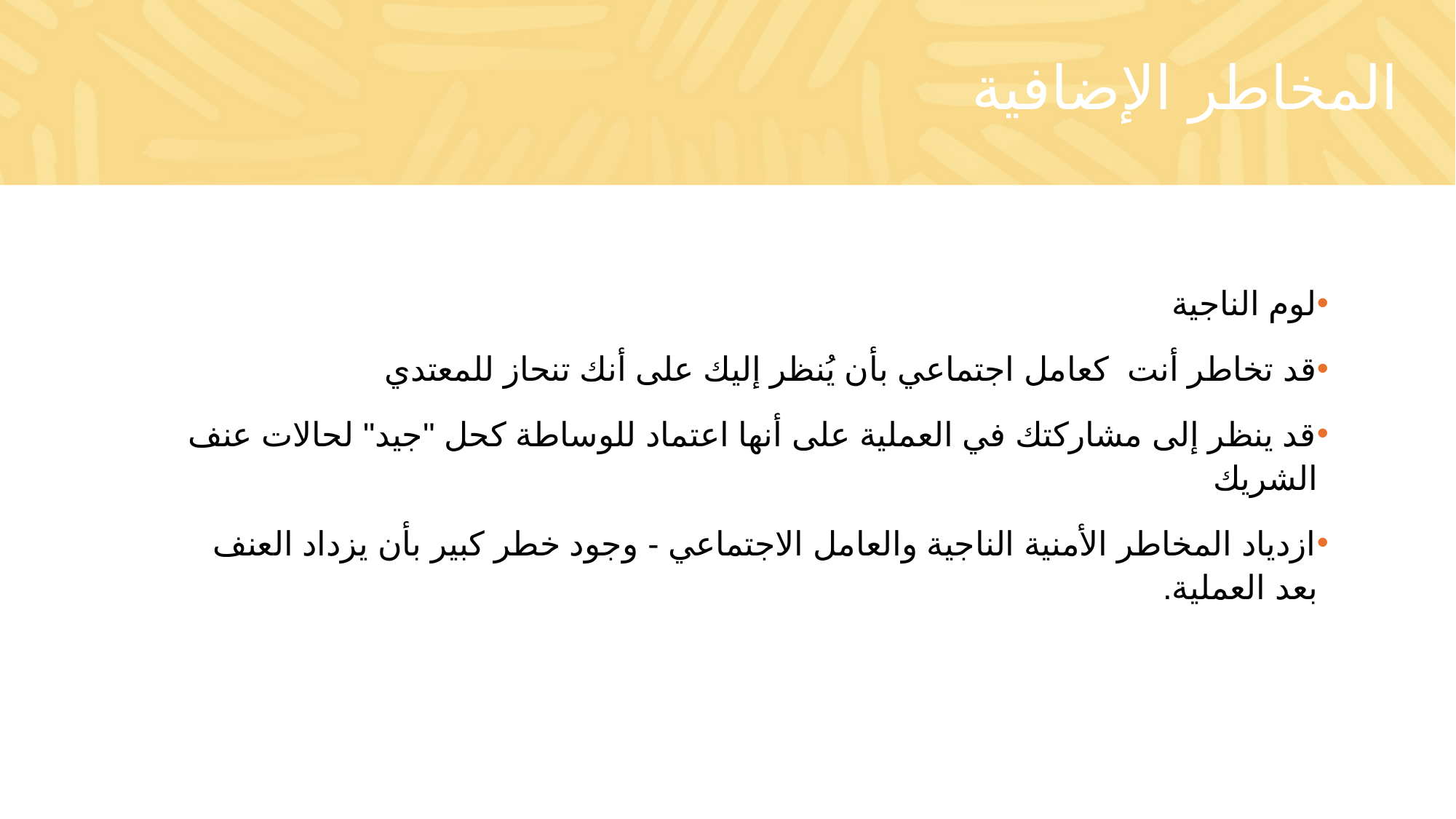

# المخاطر الإضافية
لوم الناجية
قد تخاطر أنت  كعامل اجتماعي بأن يُنظر إليك على أنك تنحاز للمعتدي
قد ينظر إلى مشاركتك في العملية على أنها اعتماد للوساطة كحل "جيد" لحالات عنف الشريك
ازدياد المخاطر الأمنية الناجية والعامل الاجتماعي - وجود خطر كبير بأن يزداد العنف بعد العملية.